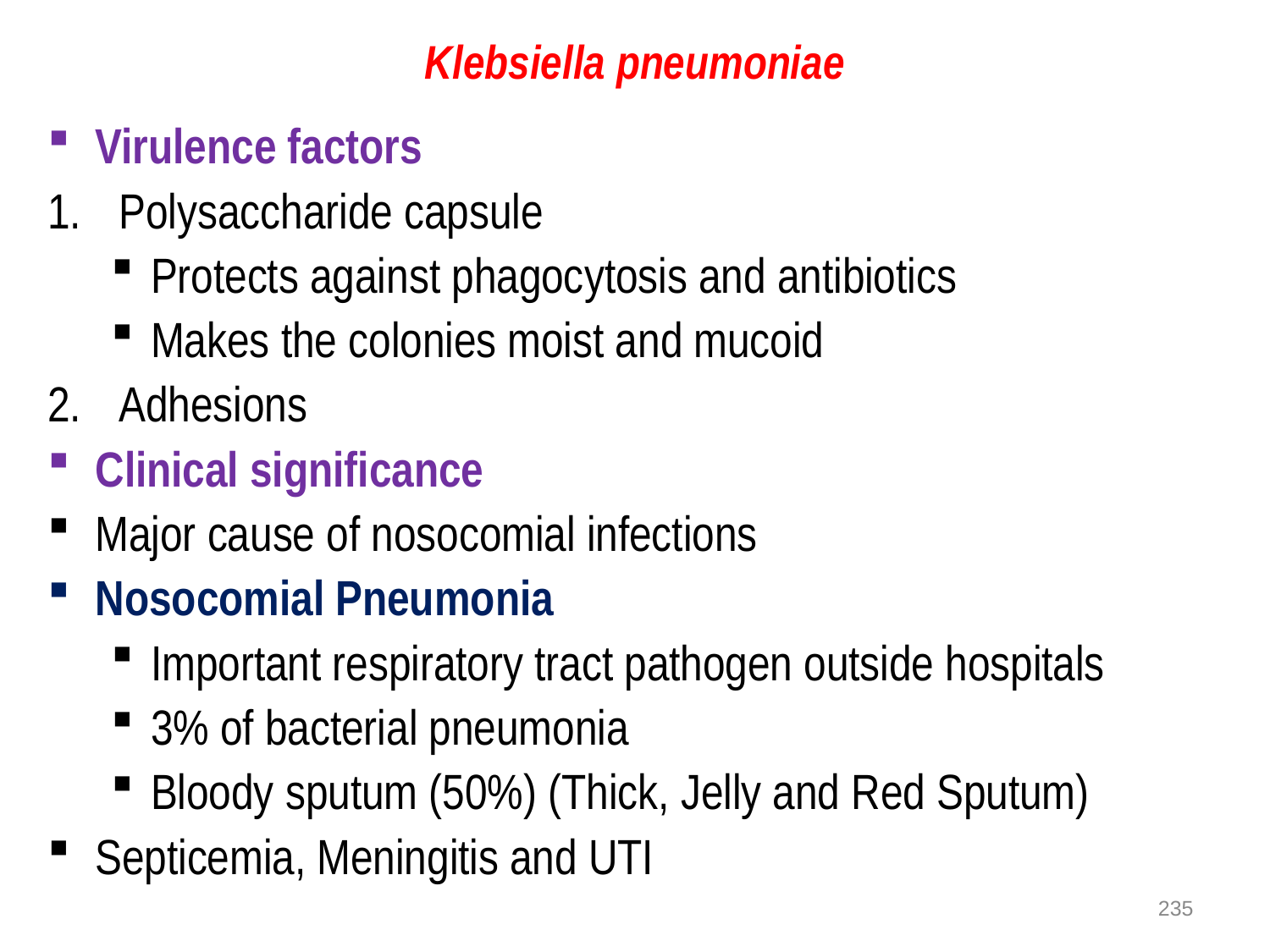

# Klebsiella pneumoniae
Virulence factors
Polysaccharide capsule
Protects against phagocytosis and antibiotics
Makes the colonies moist and mucoid
Adhesions
Clinical significance
Major cause of nosocomial infections
Nosocomial Pneumonia
Important respiratory tract pathogen outside hospitals
3% of bacterial pneumonia
Bloody sputum (50%) (Thick, Jelly and Red Sputum)
Septicemia, Meningitis and UTI

235